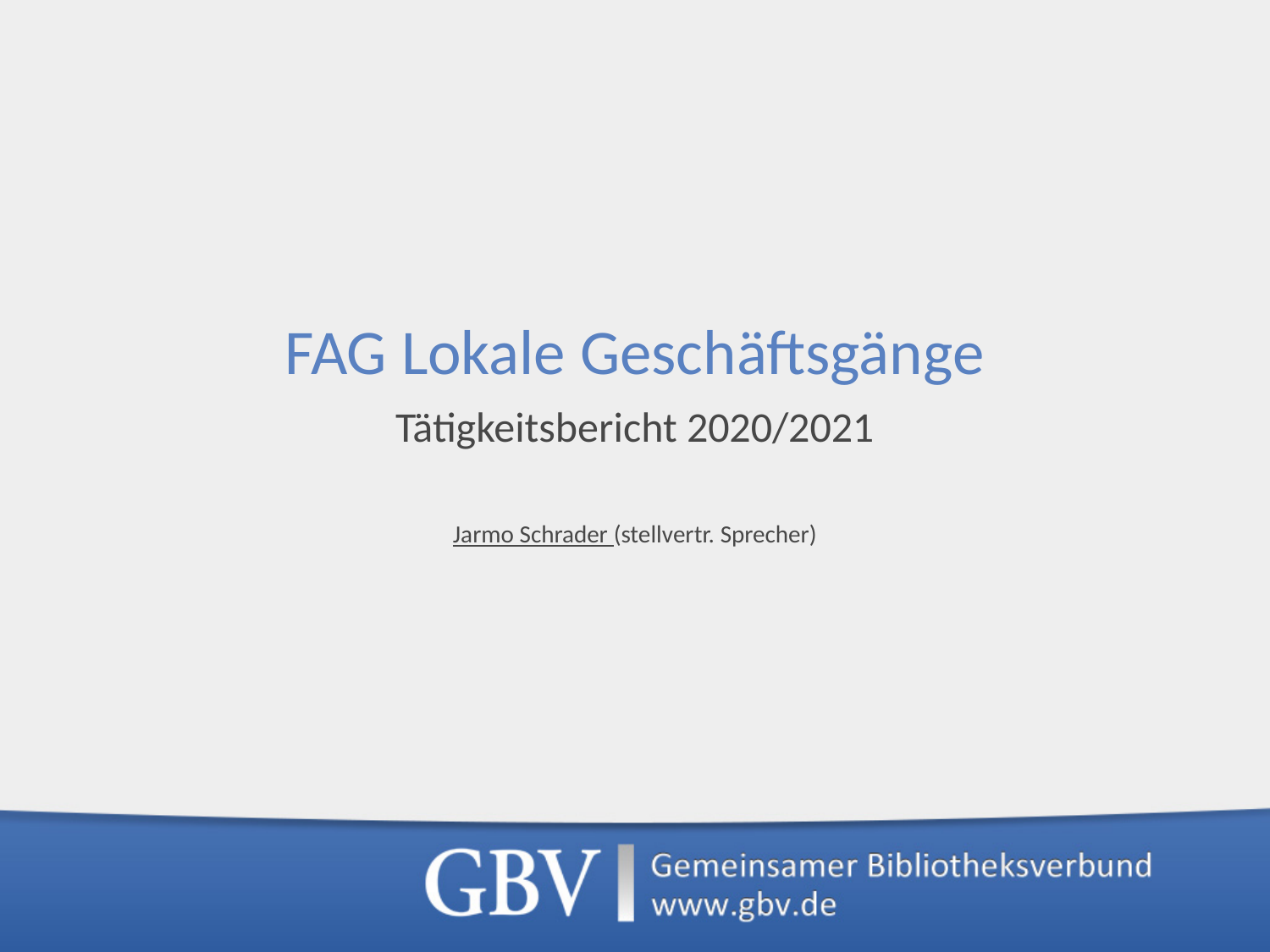

FAG Lokale Geschäftsgänge
Tätigkeitsbericht 2020/2021

Jarmo Schrader (stellvertr. Sprecher)